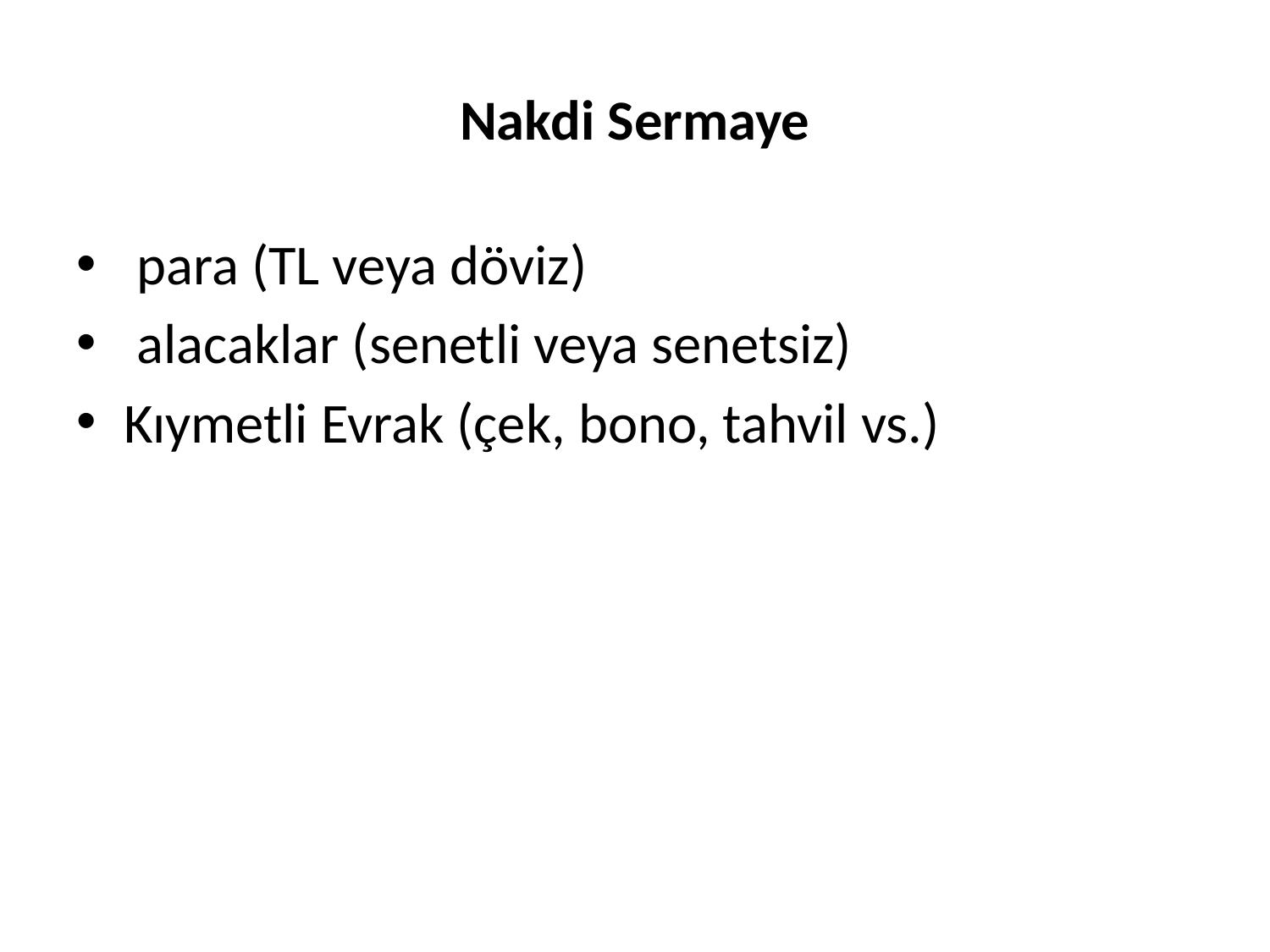

# Nakdi Sermaye
 para (TL veya döviz)
 alacaklar (senetli veya senetsiz)
Kıymetli Evrak (çek, bono, tahvil vs.)